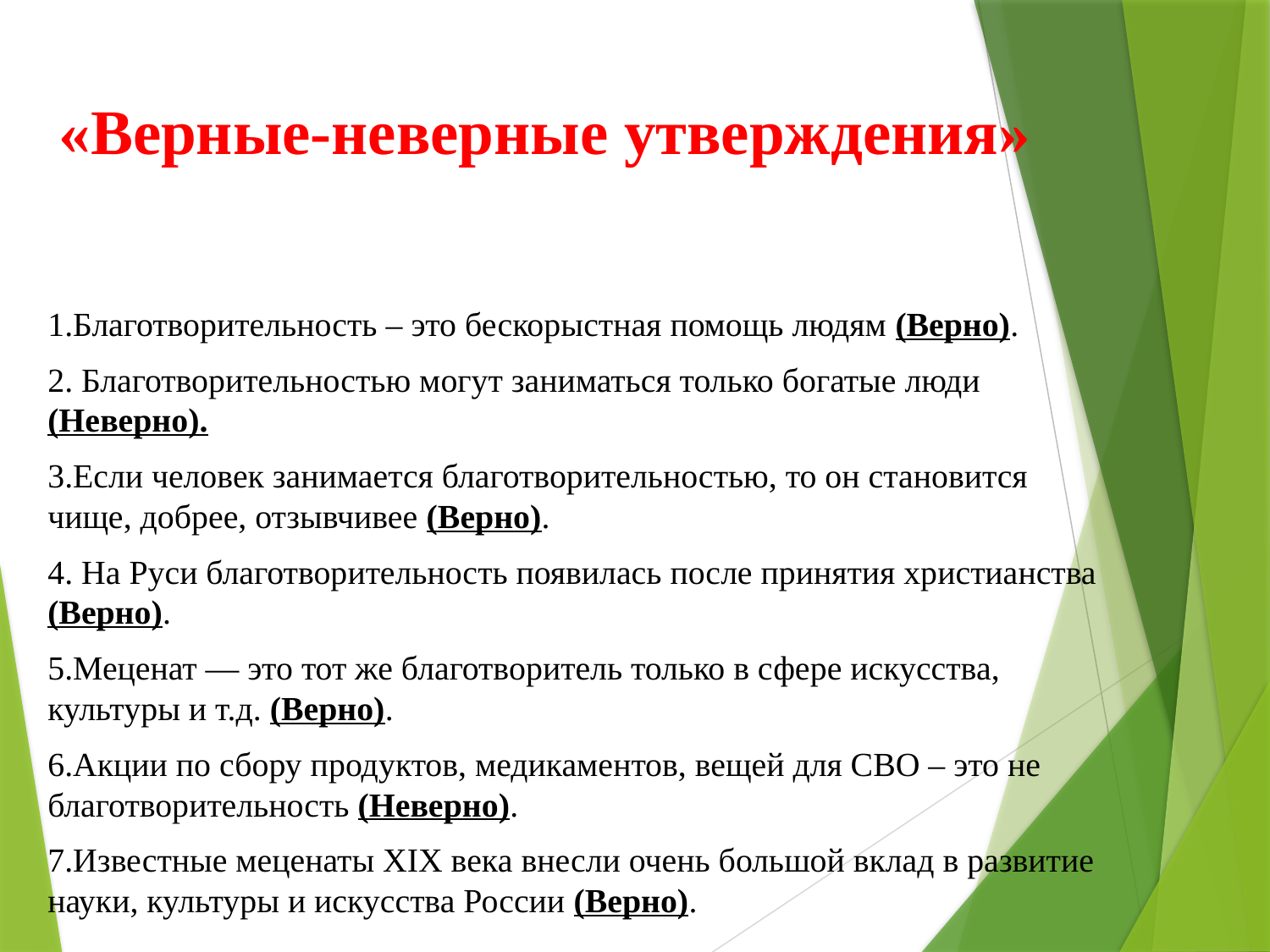

# «Верные-неверные утверждения»
1.Благотворительность – это бескорыстная помощь людям (Верно).
2. Благотворительностью могут заниматься только богатые люди (Неверно).
3.Если человек занимается благотворительностью, то он становится чище, добрее, отзывчивее (Верно).
4. На Руси благотворительность появилась после принятия христианства (Верно).
5.Меценат — это тот же благотворитель только в сфере искусства, культуры и т.д. (Верно).
6.Акции по сбору продуктов, медикаментов, вещей для СВО – это не благотворительность (Неверно).
7.Известные меценаты XIX века внесли очень большой вклад в развитие науки, культуры и искусства России (Верно).